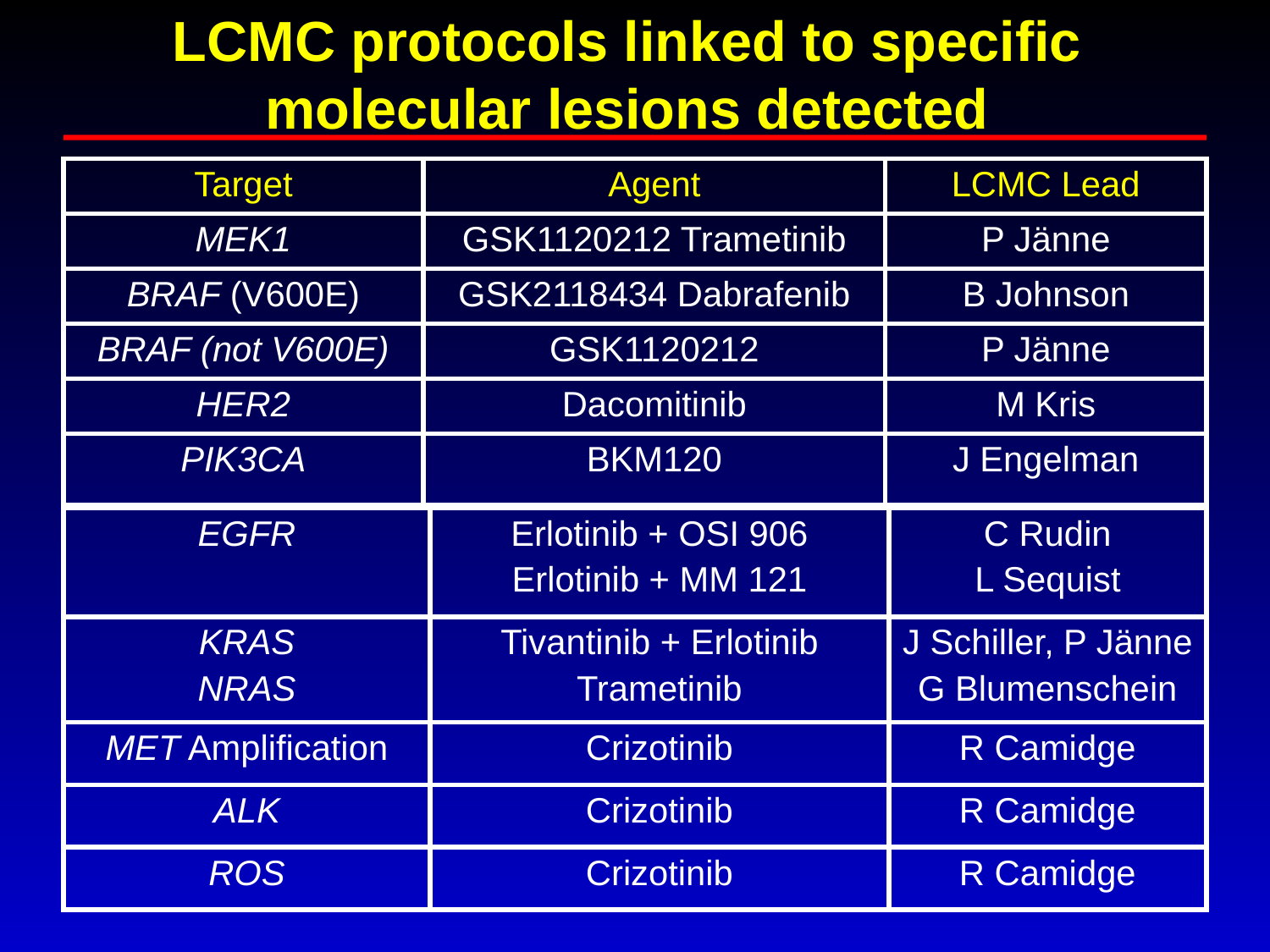

# LCMC protocols linked to specific molecular lesions detected

| Target | Agent | LCMC Lead |
| --- | --- | --- |
| MEK1 | GSK1120212 Trametinib | P Jänne |
| BRAF (V600E) | GSK2118434 Dabrafenib | B Johnson |
| BRAF (not V600E) | GSK1120212 | P Jänne |
| HER2 | Dacomitinib | M Kris |
| PIK3CA | BKM120 | J Engelman |
| EGFR | Erlotinib + OSI 906 Erlotinib + MM 121 | C Rudin L Sequist |
| --- | --- | --- |
| KRAS NRAS | Tivantinib + Erlotinib Trametinib | J Schiller, P Jänne G Blumenschein |
| MET Amplification | Crizotinib | R Camidge |
| ALK | Crizotinib | R Camidge |
| ROS | Crizotinib | R Camidge |